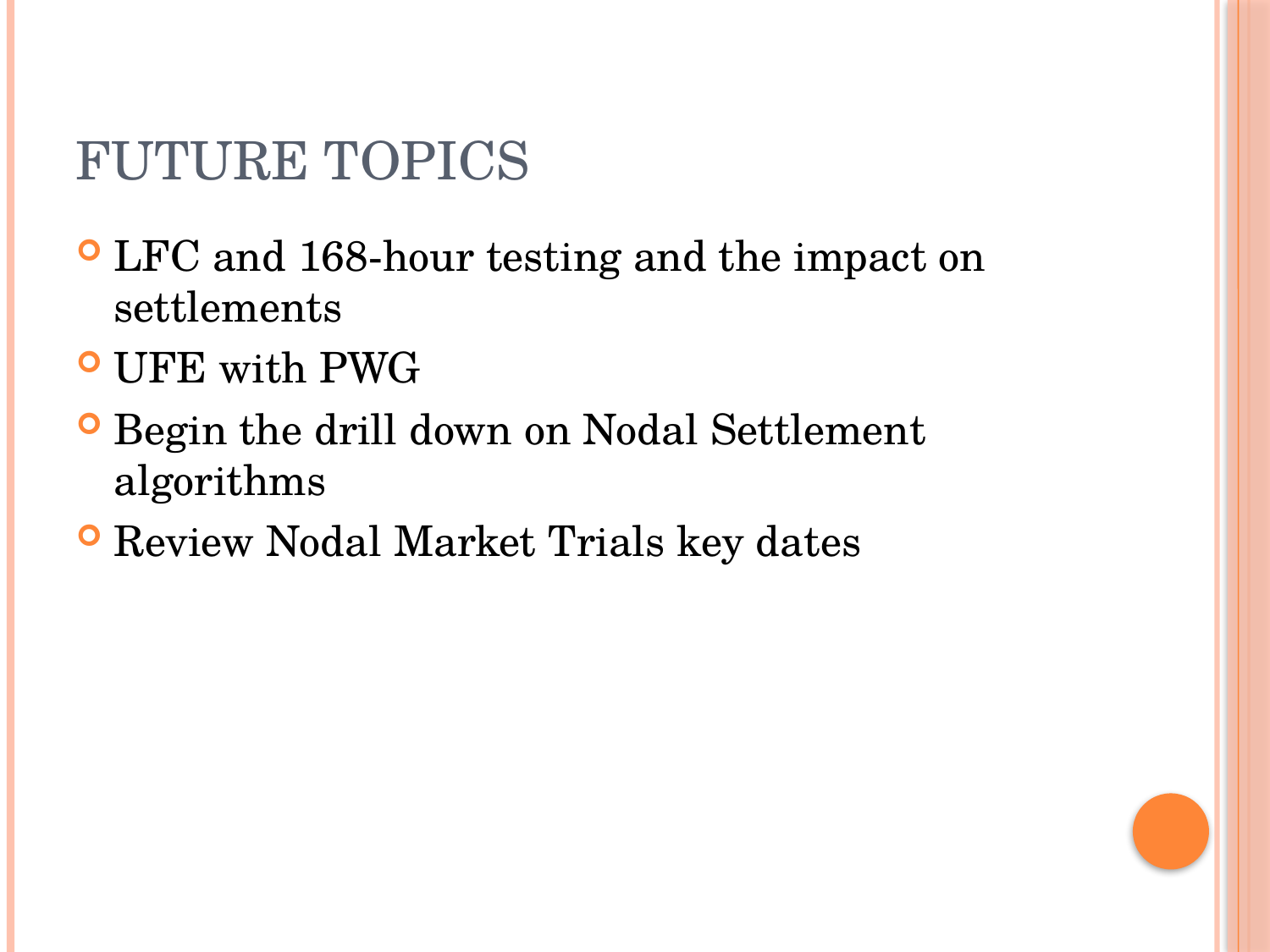

# Future Topics
LFC and 168-hour testing and the impact on settlements
UFE with PWG
Begin the drill down on Nodal Settlement algorithms
Review Nodal Market Trials key dates